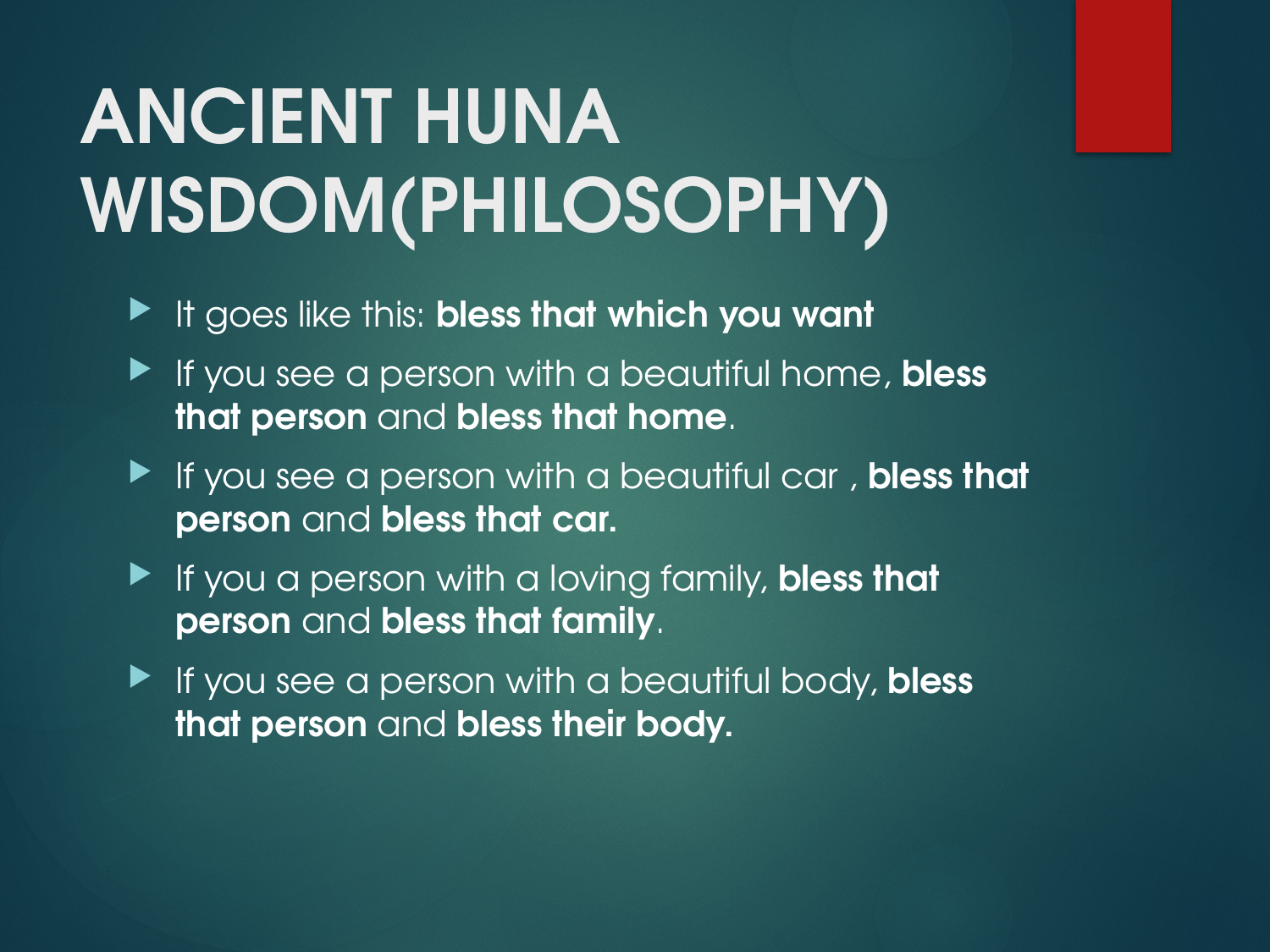

# ANCIENT HUNA WISDOM(PHILOSOPHY)
It goes like this: bless that which you want
If you see a person with a beautiful home, bless that person and bless that home.
If you see a person with a beautiful car , bless that person and bless that car.
If you a person with a loving family, bless that person and bless that family.
If you see a person with a beautiful body, bless that person and bless their body.